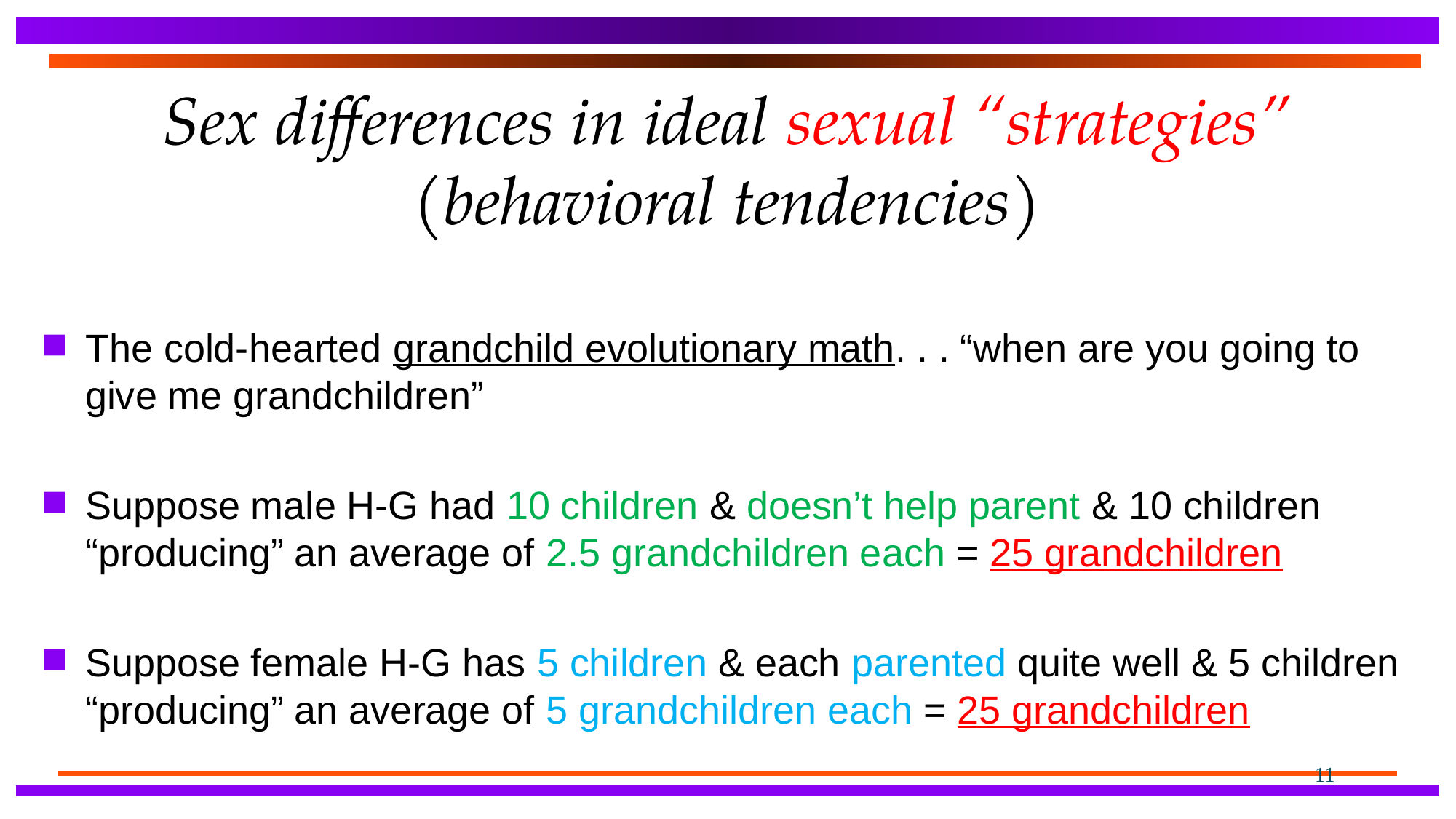

# Sex differences in ideal sexual “strategies” (behavioral tendencies)

The cold-hearted grandchild evolutionary math. . . “when are you going to give me grandchildren”

Suppose male H-G had 10 children & doesn’t help parent & 10 children “producing” an average of 2.5 grandchildren each = 25 grandchildren

Suppose female H-G has 5 children & each parented quite well & 5 children “producing” an average of 5 grandchildren each = 25 grandchildren

11